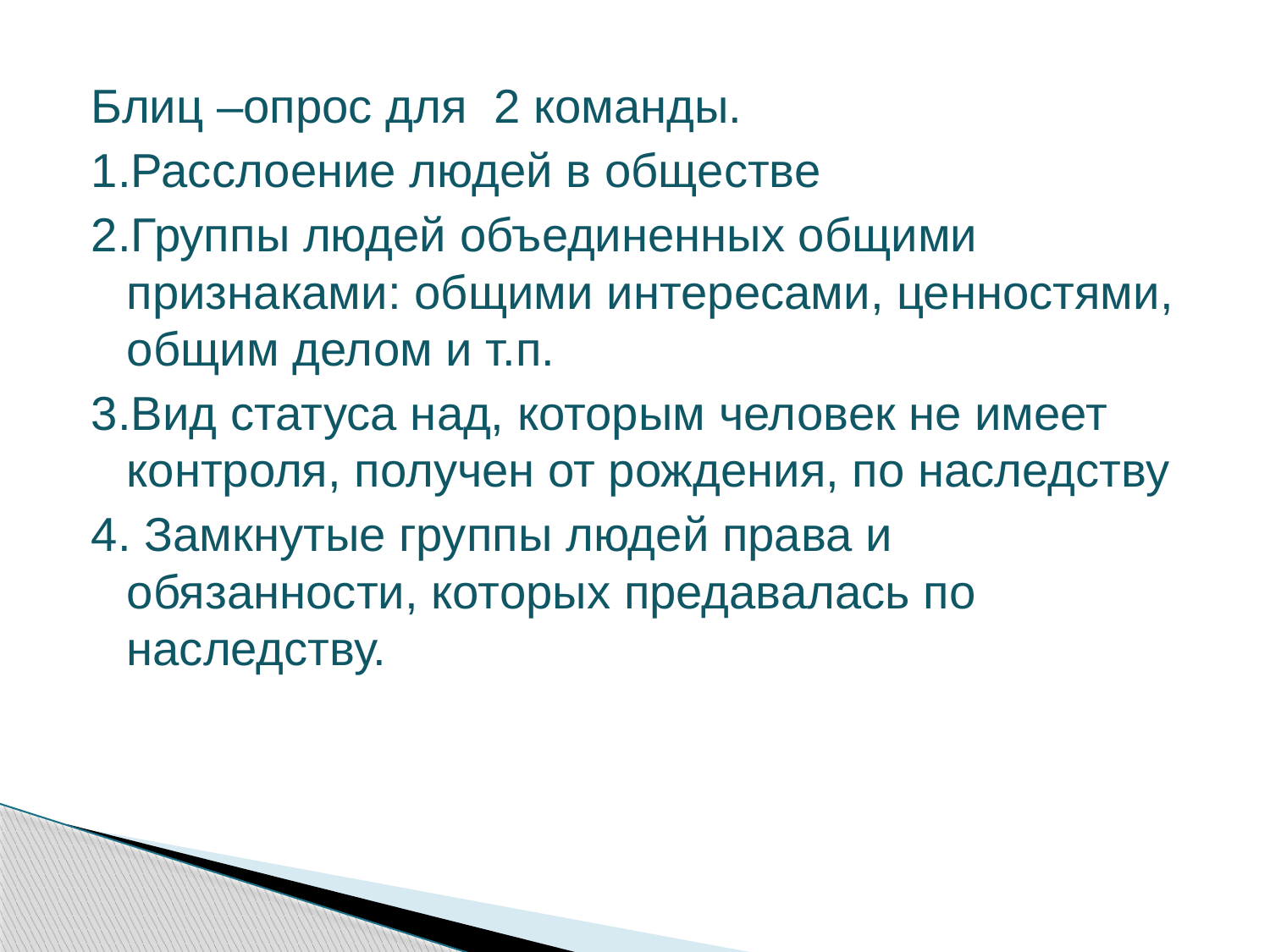

Блиц –опрос для  2 команды.
1.Расслоение людей в обществе
2.Группы людей объединенных общими признаками: общими интересами, ценностями, общим делом и т.п.
3.Вид статуса над, которым человек не имеет контроля, получен от рождения, по наследству
4. Замкнутые группы людей права и обязанности, которых предавалась по наследству.